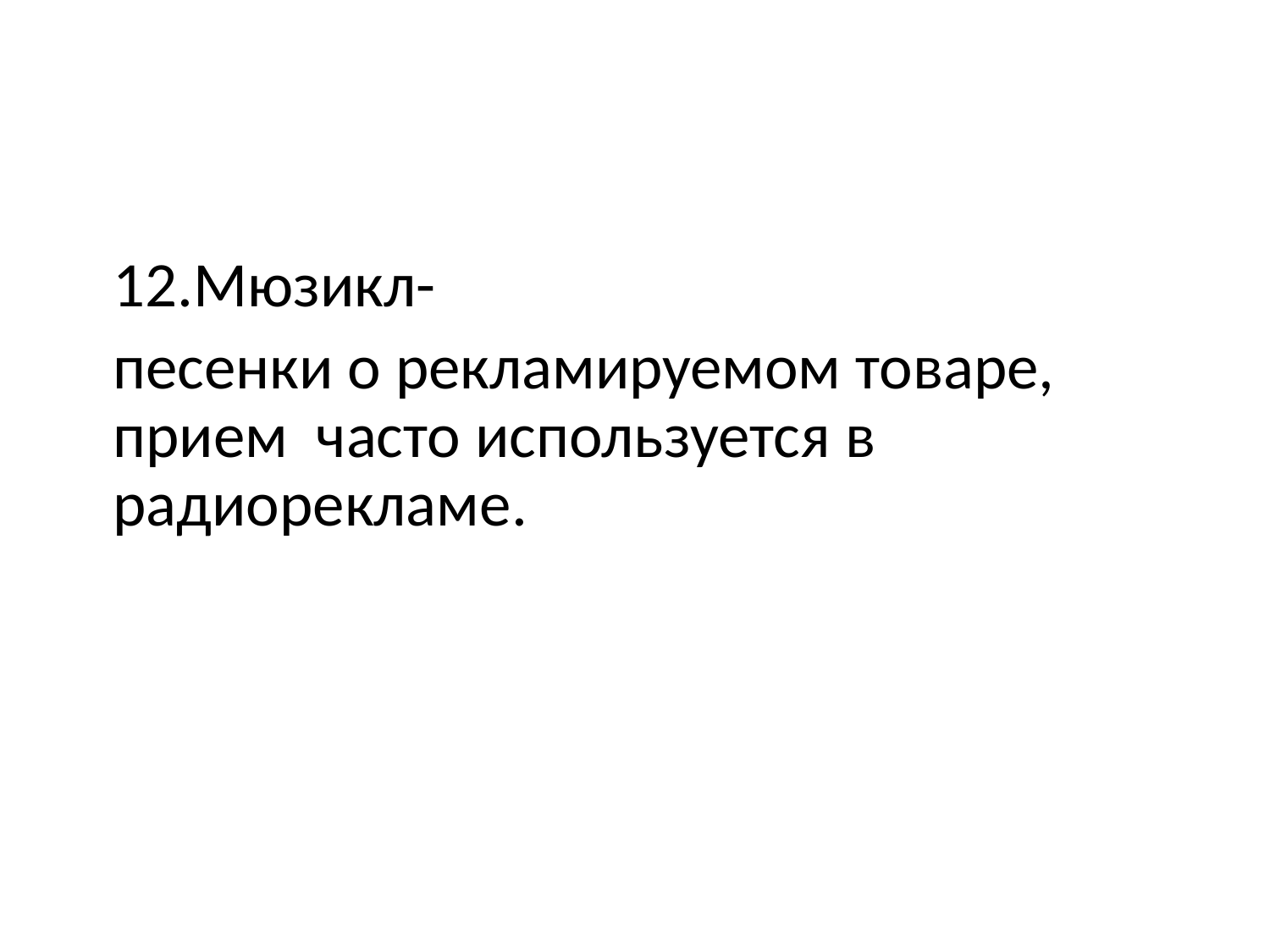

Мюзикл-
песенки о рекламируемом товаре,  прием  часто используется в радиорекламе.